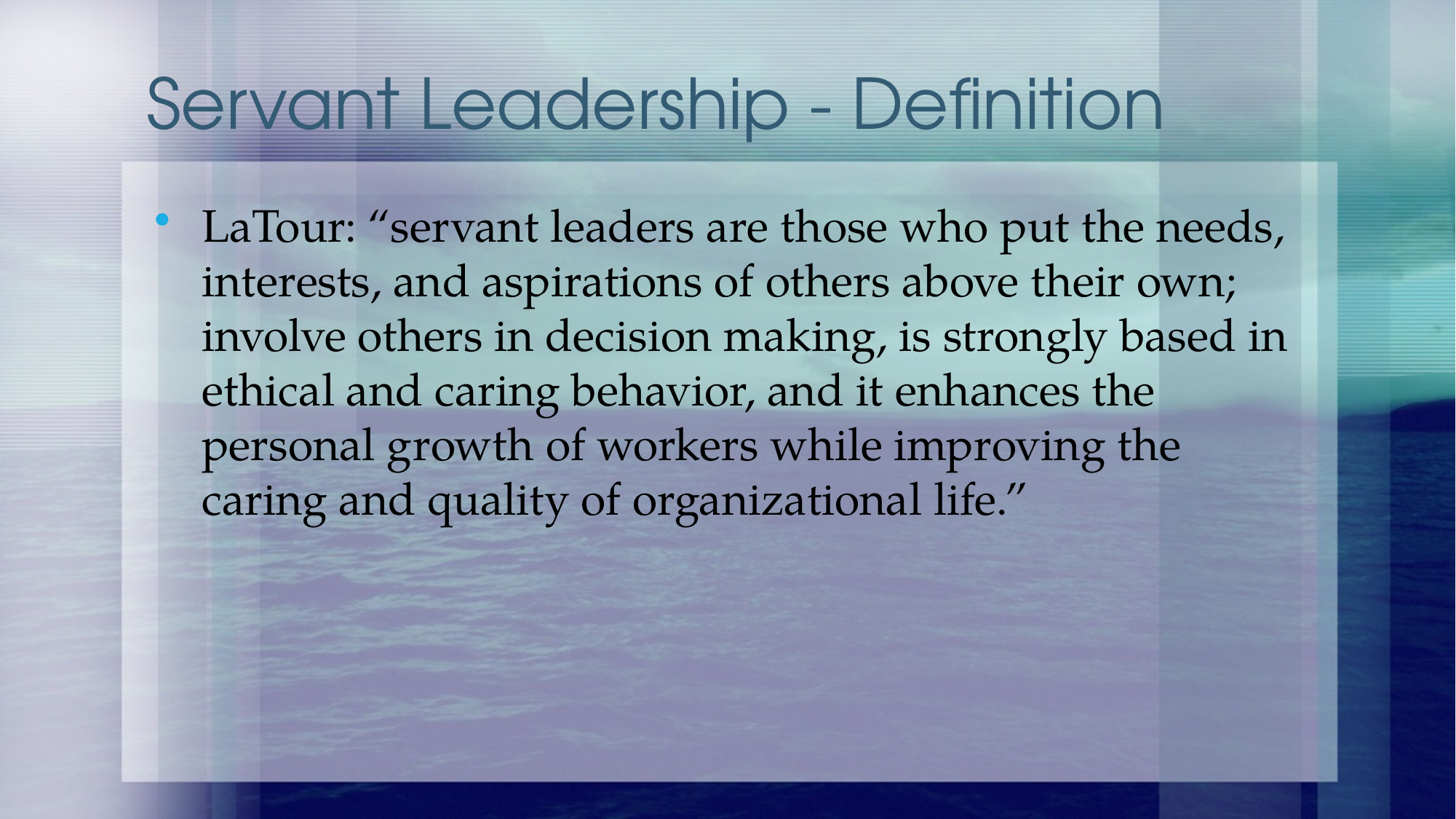

# Servant Leadership - Definition
LaTour: “servant leaders are those who put the needs, interests, and aspirations of others above their own; involve others in decision making, is strongly based in ethical and caring behavior, and it enhances the personal growth of workers while improving the caring and quality of organizational life.”